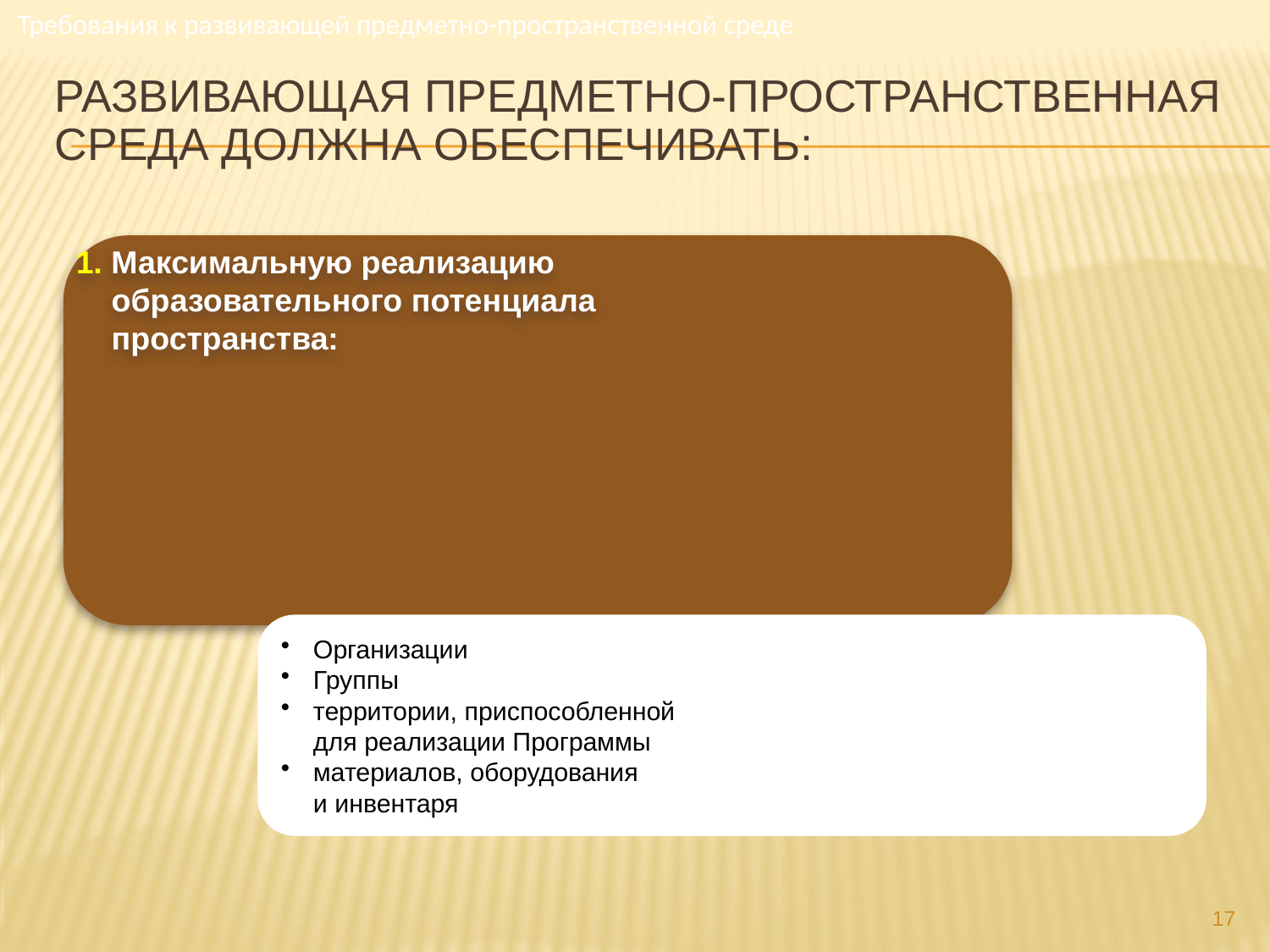

Требования к развивающей предметно-пространственной среде
# Развивающая предметно-пространственная среда должна обеспечивать:
1. Максимальную реализацию
    образовательного потенциала
    пространства:
Организации
Группы
территории, приспособленной
для реализации Программы
материалов, оборудования
и инвентаря
17